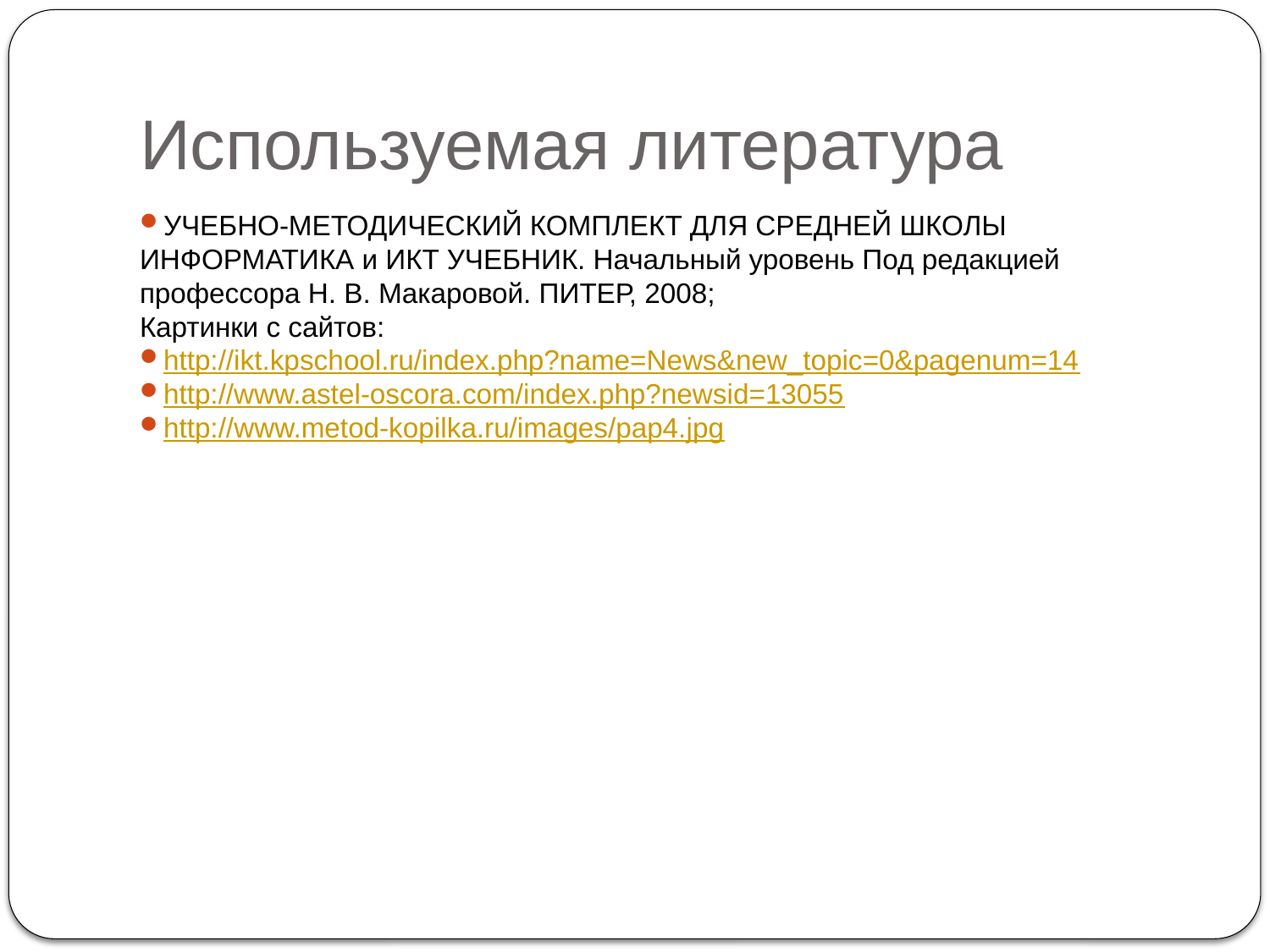

# Используемая литература
УЧЕБНО-МЕТОДИЧЕСКИЙ КОМПЛЕКТ ДЛЯ СРЕДНЕЙ ШКОЛЫ ИНФОРМАТИКА и ИКТ УЧЕБНИК. Начальный уровень Под редакцией профессора Н. В. Макаровой. ПИТЕР, 2008;
Картинки с сайтов:
http://ikt.kpschool.ru/index.php?name=News&new_topic=0&pagenum=14
http://www.astel-oscora.com/index.php?newsid=13055
http://www.metod-kopilka.ru/images/pap4.jpg